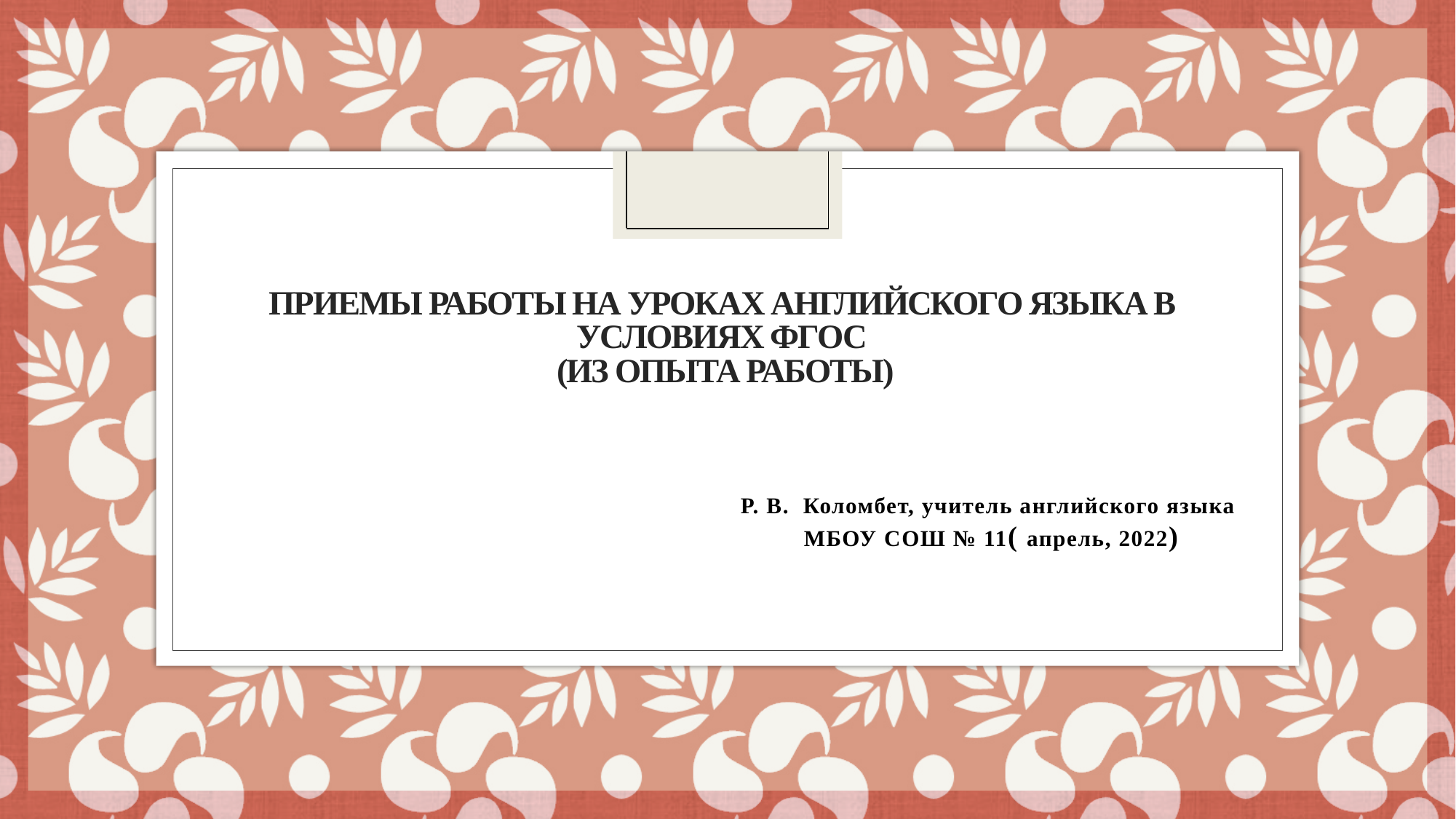

# Приемы работы на уроках английского языка в условиях ФГОС (Из опыта работы)
Р. В.  Коломбет, учитель английского языка
МБОУ СОШ № 11( апрель, 2022)